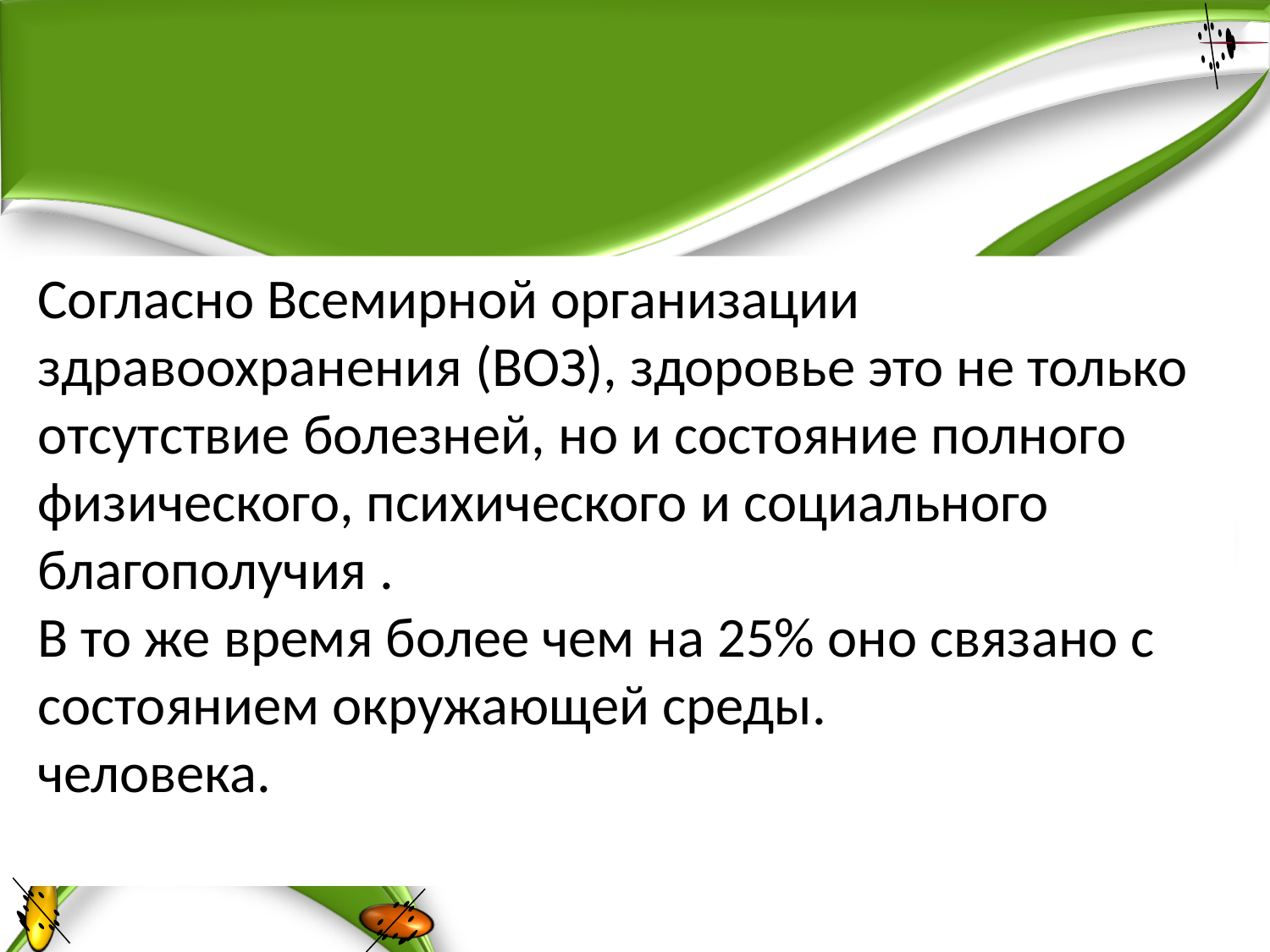

#
Согласно Всемирной организации здравоохранения (ВОЗ), здоровье это не только отсутствие болезней, но и состояние полного физического, психического и социального благополучия .
В то же время более чем на 25% оно связано с состоянием окружающей среды.
человека.